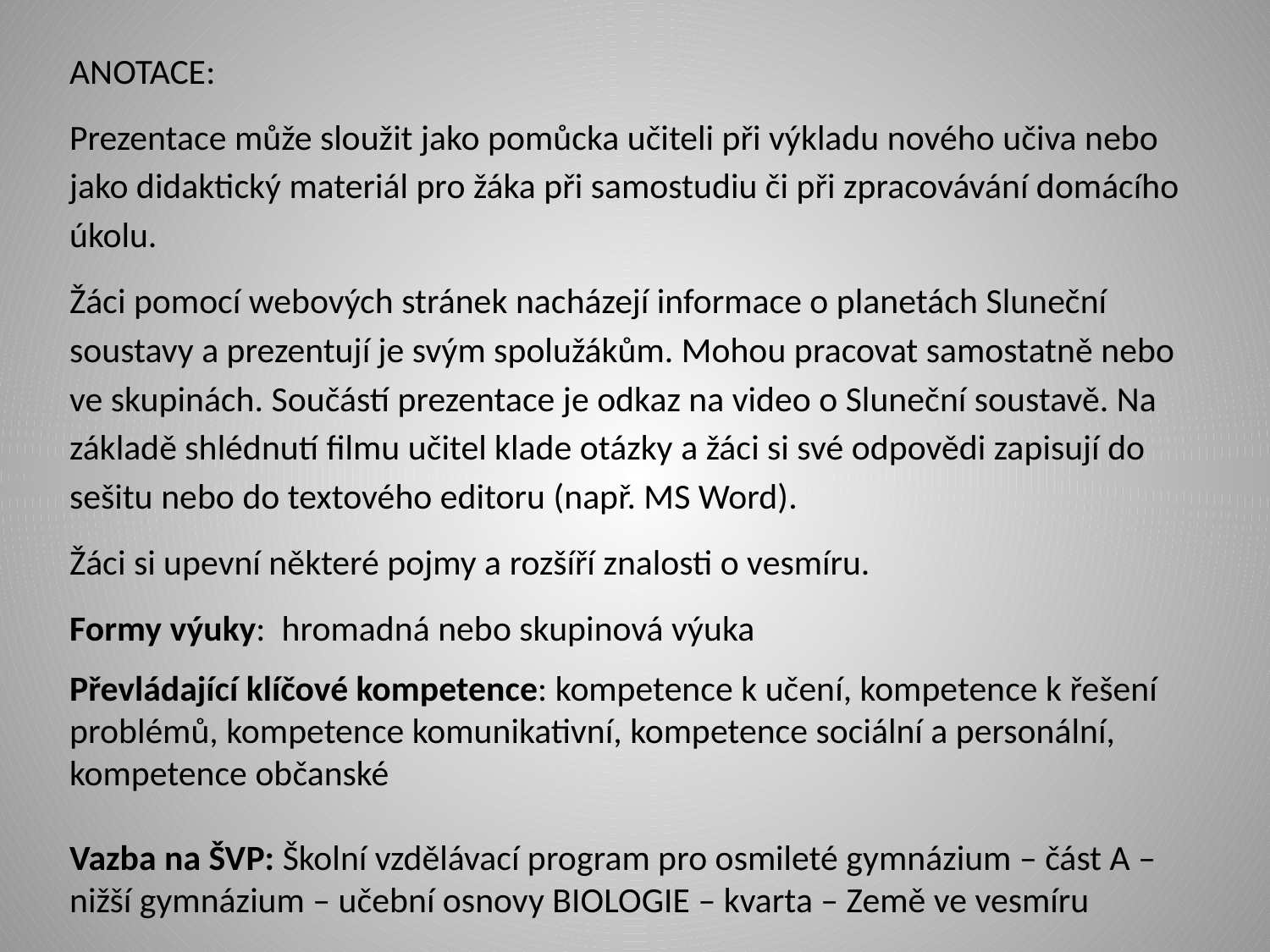

ANOTACE:
Prezentace může sloužit jako pomůcka učiteli při výkladu nového učiva nebo jako didaktický materiál pro žáka při samostudiu či při zpracovávání domácího úkolu.
Žáci pomocí webových stránek nacházejí informace o planetách Sluneční soustavy a prezentují je svým spolužákům. Mohou pracovat samostatně nebo ve skupinách. Součástí prezentace je odkaz na video o Sluneční soustavě. Na základě shlédnutí filmu učitel klade otázky a žáci si své odpovědi zapisují do sešitu nebo do textového editoru (např. MS Word).
Žáci si upevní některé pojmy a rozšíří znalosti o vesmíru.
Formy výuky:  hromadná nebo skupinová výuka
Převládající klíčové kompetence: kompetence k učení, kompetence k řešení problémů, kompetence komunikativní, kompetence sociální a personální, kompetence občanské

Vazba na ŠVP: Školní vzdělávací program pro osmileté gymnázium – část A – nižší gymnázium – učební osnovy BIOLOGIE – kvarta – Země ve vesmíru